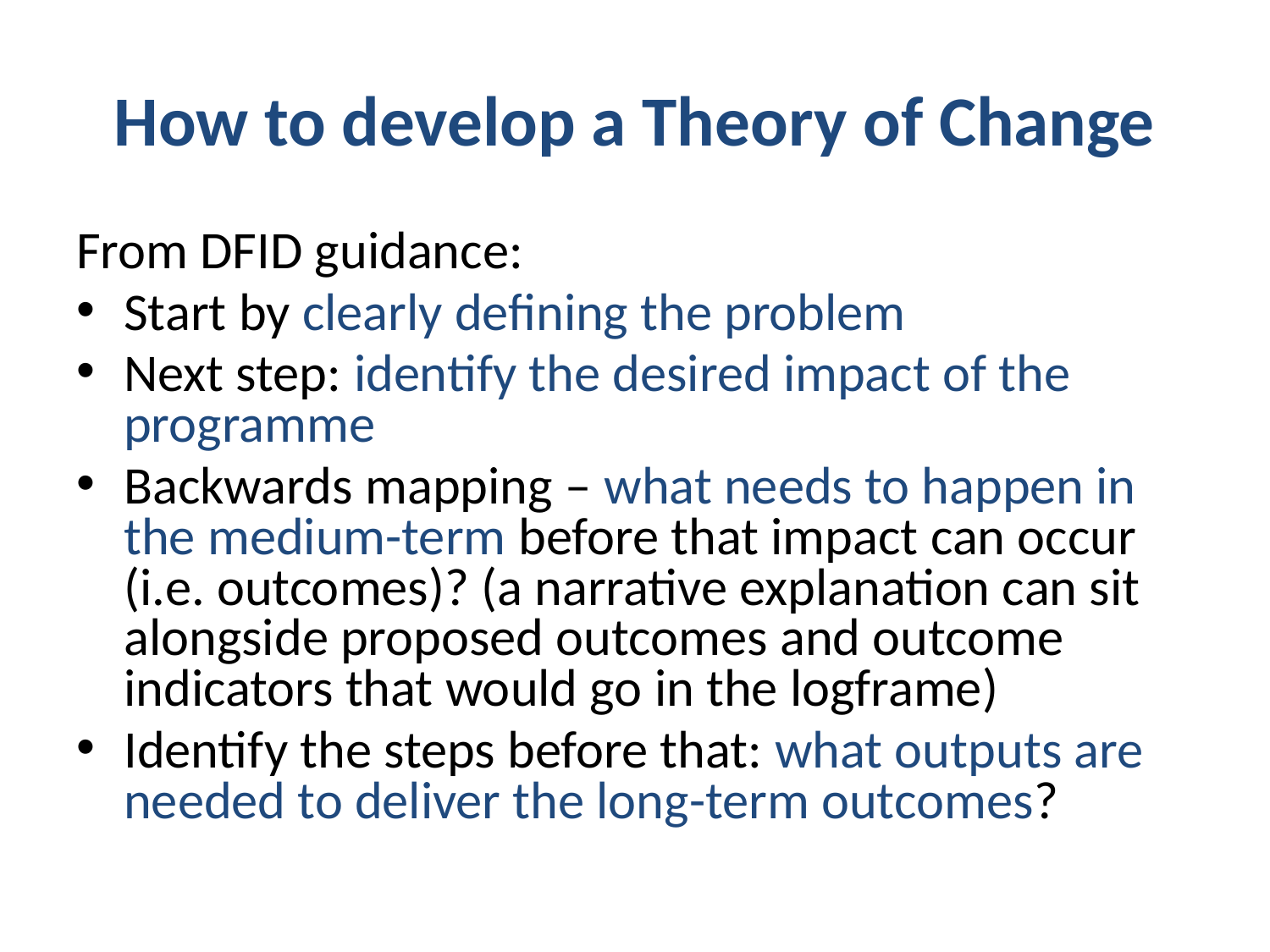

# How to develop a Theory of Change
From DFID guidance:
Start by clearly defining the problem
Next step: identify the desired impact of the programme
Backwards mapping – what needs to happen in the medium-term before that impact can occur (i.e. outcomes)? (a narrative explanation can sit alongside proposed outcomes and outcome indicators that would go in the logframe)
Identify the steps before that: what outputs are needed to deliver the long-term outcomes?